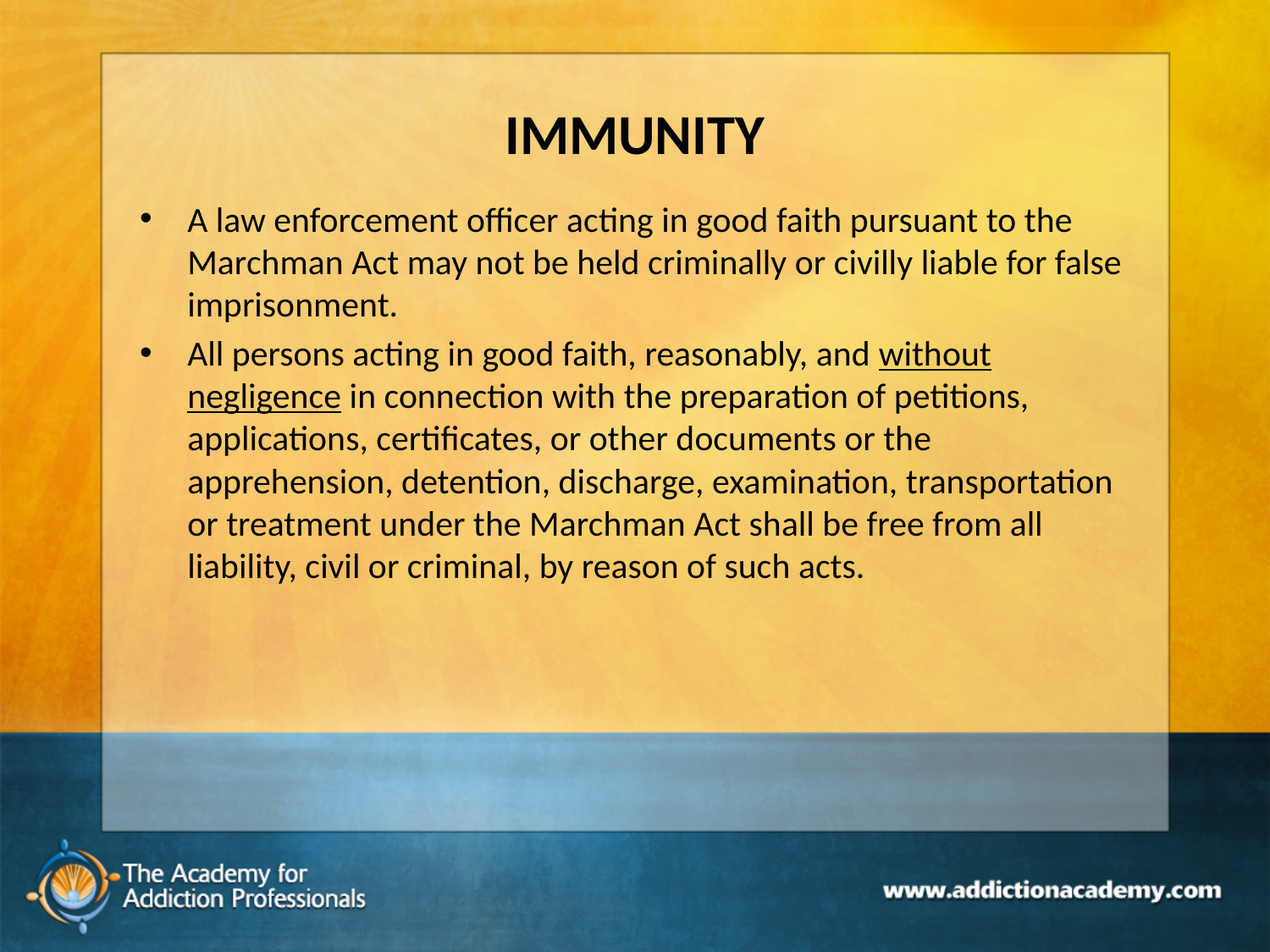

# IMMUNITY
A law enforcement officer acting in good faith pursuant to the Marchman Act may not be held criminally or civilly liable for false imprisonment.
All persons acting in good faith, reasonably, and without negligence in connection with the preparation of petitions, applications, certificates, or other documents or the apprehension, detention, discharge, examination, transportation or treatment under the Marchman Act shall be free from all liability, civil or criminal, by reason of such acts.

166